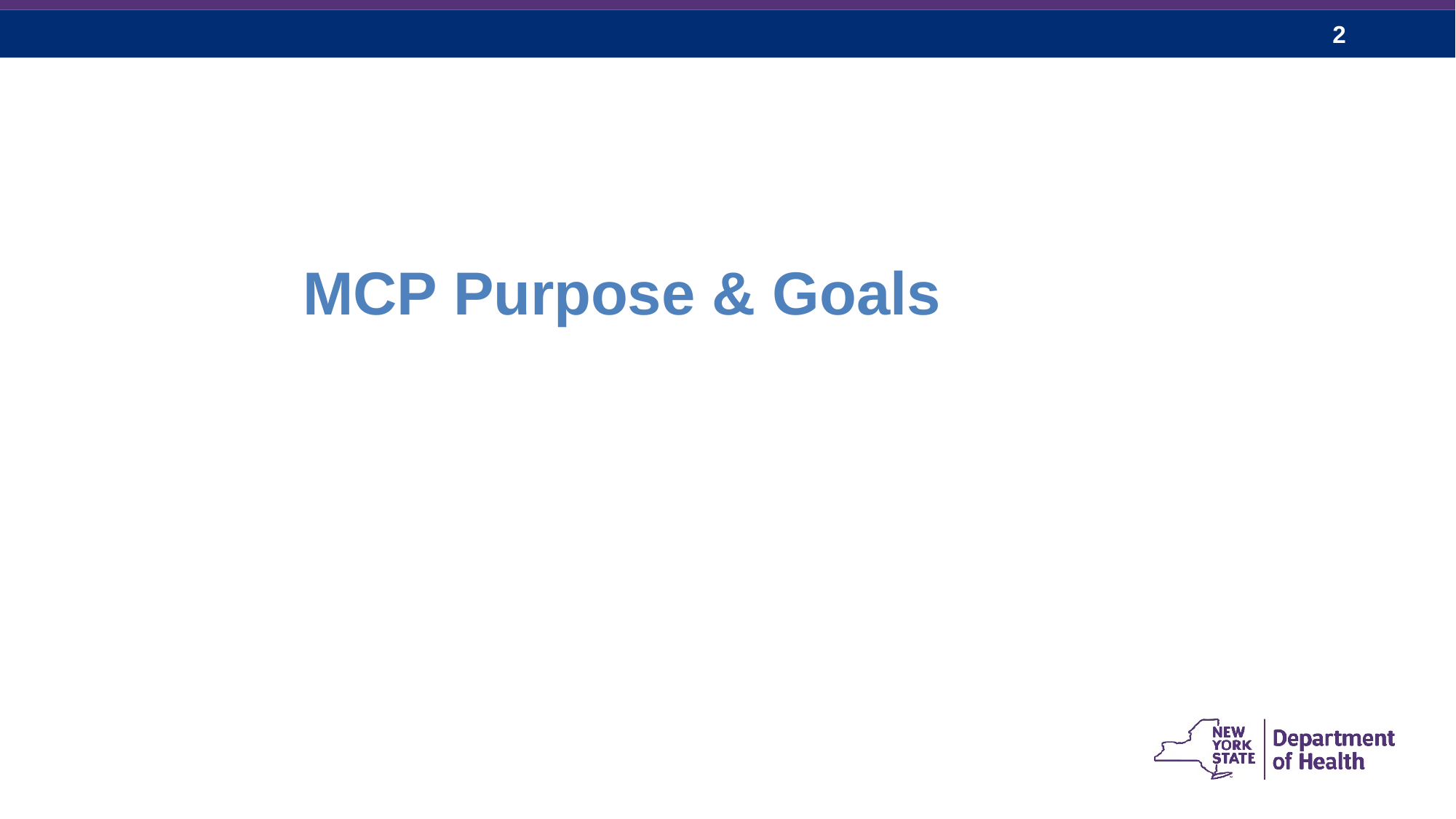

MCP Purpose & Goals
This information has not been disclosed to the public, it may be privileged and confidential.